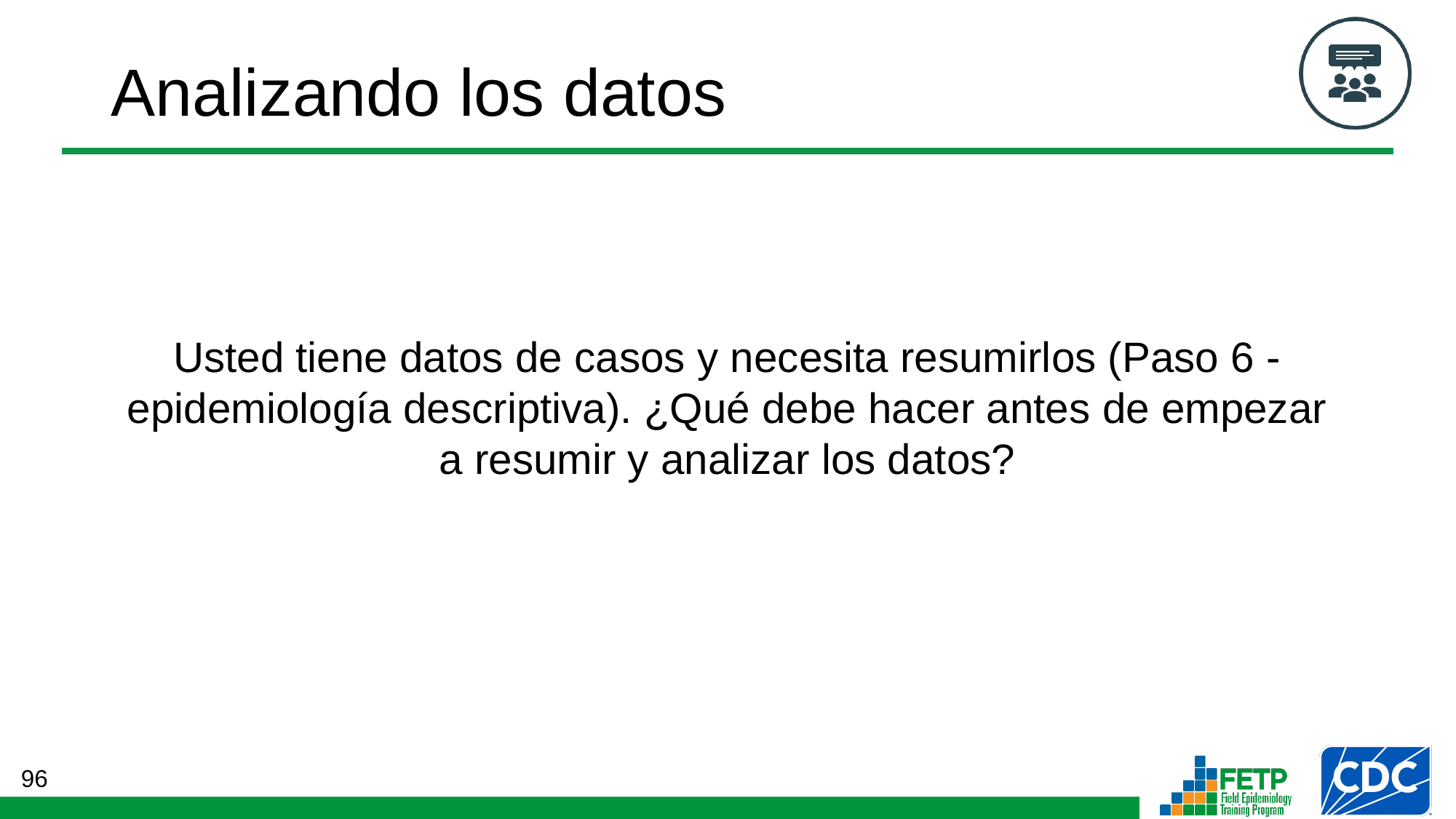

# Analizando los datos
Usted tiene datos de casos y necesita resumirlos (Paso 6 - epidemiología descriptiva). ¿Qué debe hacer antes de empezar a resumir y analizar los datos?